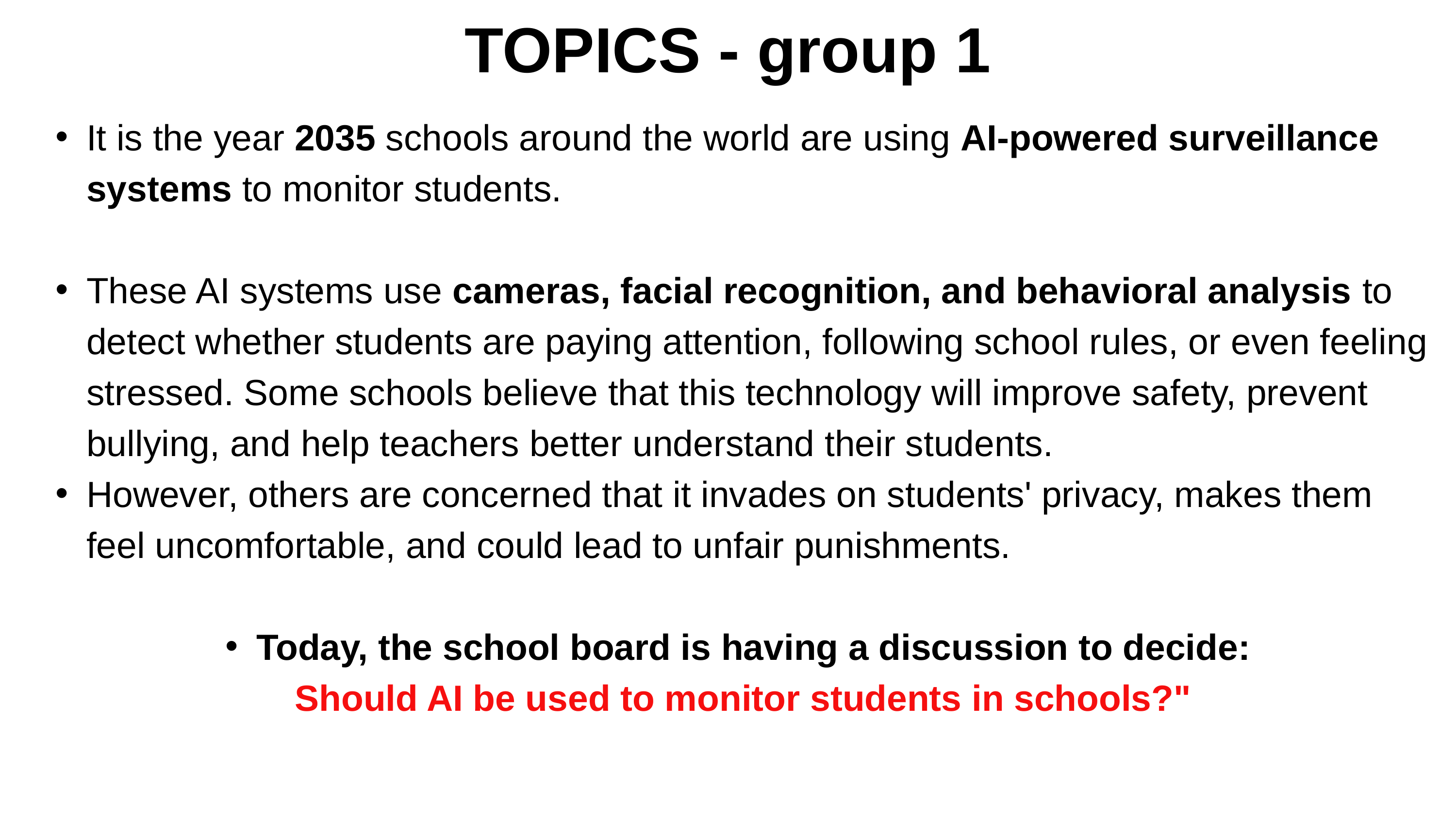

TOPICS - group 1
It is the year 2035 schools around the world are using AI-powered surveillance systems to monitor students.

These AI systems use cameras, facial recognition, and behavioral analysis to detect whether students are paying attention, following school rules, or even feeling stressed. Some schools believe that this technology will improve safety, prevent bullying, and help teachers better understand their students.
However, others are concerned that it invades on students' privacy, makes them feel uncomfortable, and could lead to unfair punishments.

Today, the school board is having a discussion to decide:
Should AI be used to monitor students in schools?"